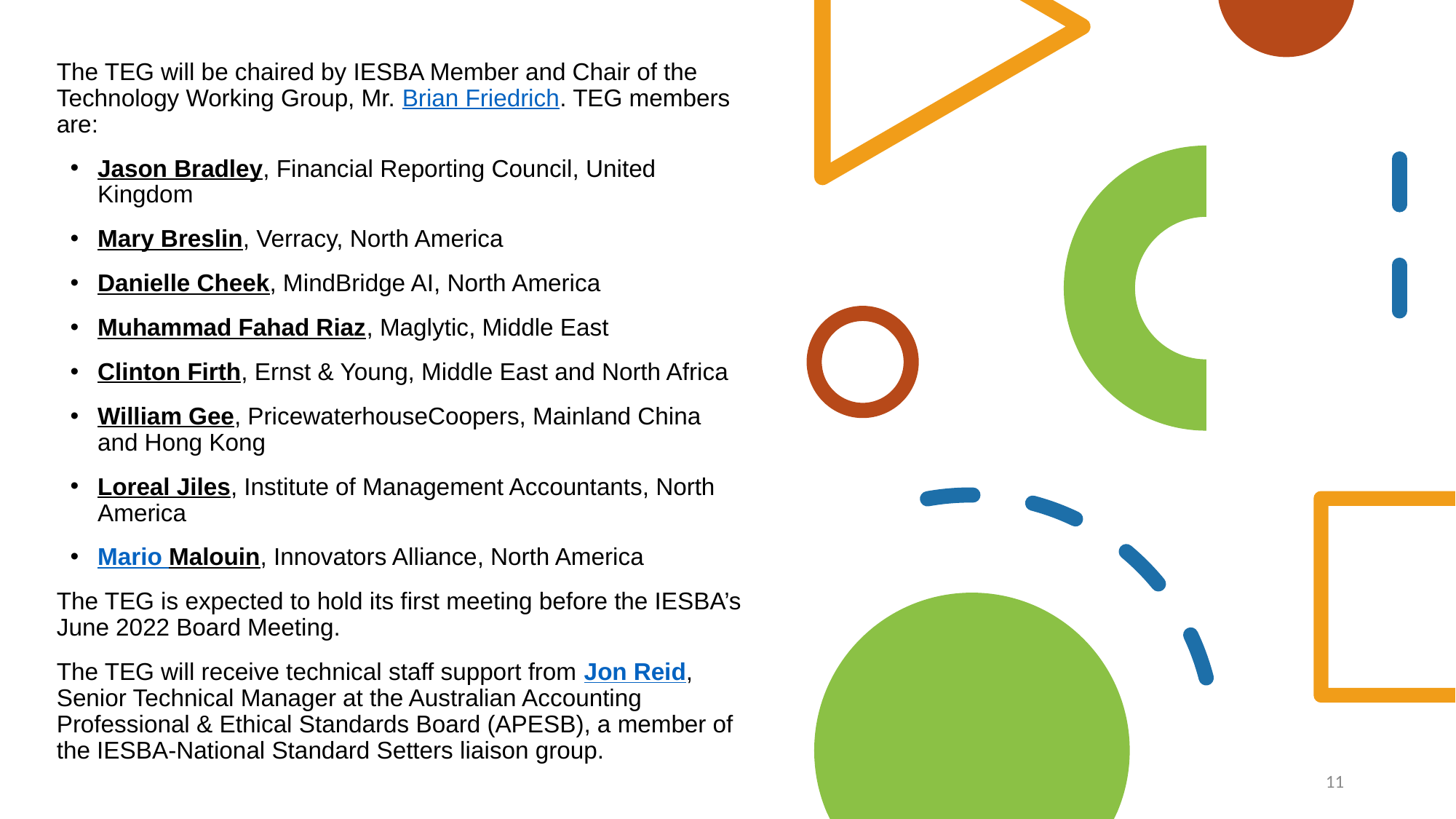

The TEG will be chaired by IESBA Member and Chair of the Technology Working Group, Mr. Brian Friedrich. TEG members are:
Jason Bradley, Financial Reporting Council, United Kingdom
Mary Breslin, Verracy, North America
Danielle Cheek, MindBridge AI, North America
Muhammad Fahad Riaz, Maglytic, Middle East
Clinton Firth, Ernst & Young, Middle East and North Africa
William Gee, PricewaterhouseCoopers, Mainland China and Hong Kong
Loreal Jiles, Institute of Management Accountants, North America
Mario Malouin, Innovators Alliance, North America
The TEG is expected to hold its first meeting before the IESBA’s June 2022 Board Meeting.
The TEG will receive technical staff support from Jon Reid, Senior Technical Manager at the Australian Accounting Professional & Ethical Standards Board (APESB), a member of the IESBA-National Standard Setters liaison group.

11